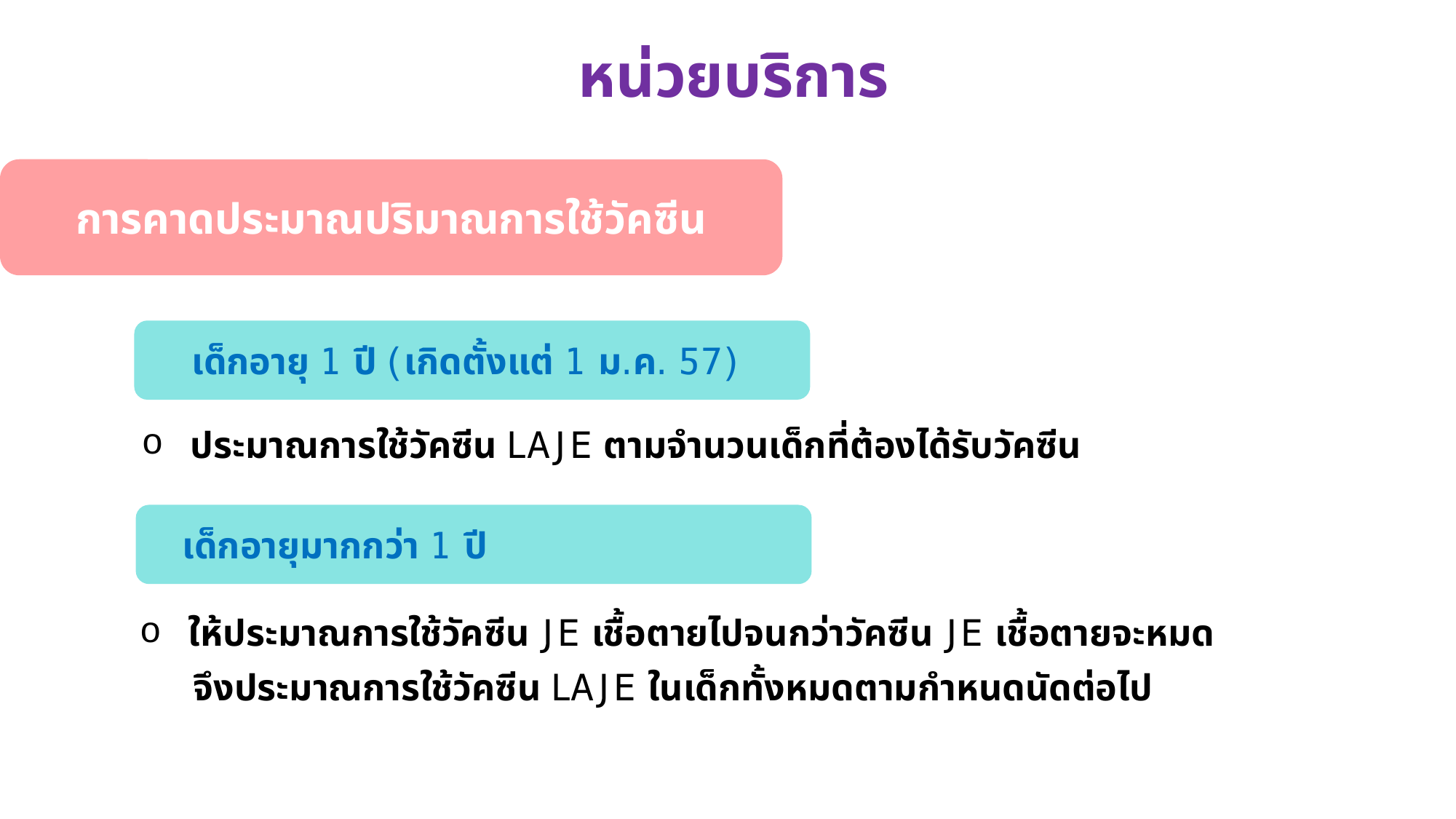

# หน่วยบริการ
การคาดประมาณปริมาณการใช้วัคซีน
เด็กอายุ 1 ปี (เกิดตั้งแต่ 1 ม.ค. 57)

  ประมาณการใช้วัคซีน LAJE ตามจำนวนเด็กที่ต้องได้รับวัคซีน

   เด็กอายุมากกว่า 1 ปี

  ให้ประมาณการใช้วัคซีน JE เชื้อตายไปจนกว่าวัคซีน JE เชื้อตายจะหมด
     จึงประมาณการใช้วัคซีน LAJE ในเด็กทั้งหมดตามกำหนดนัดต่อไป